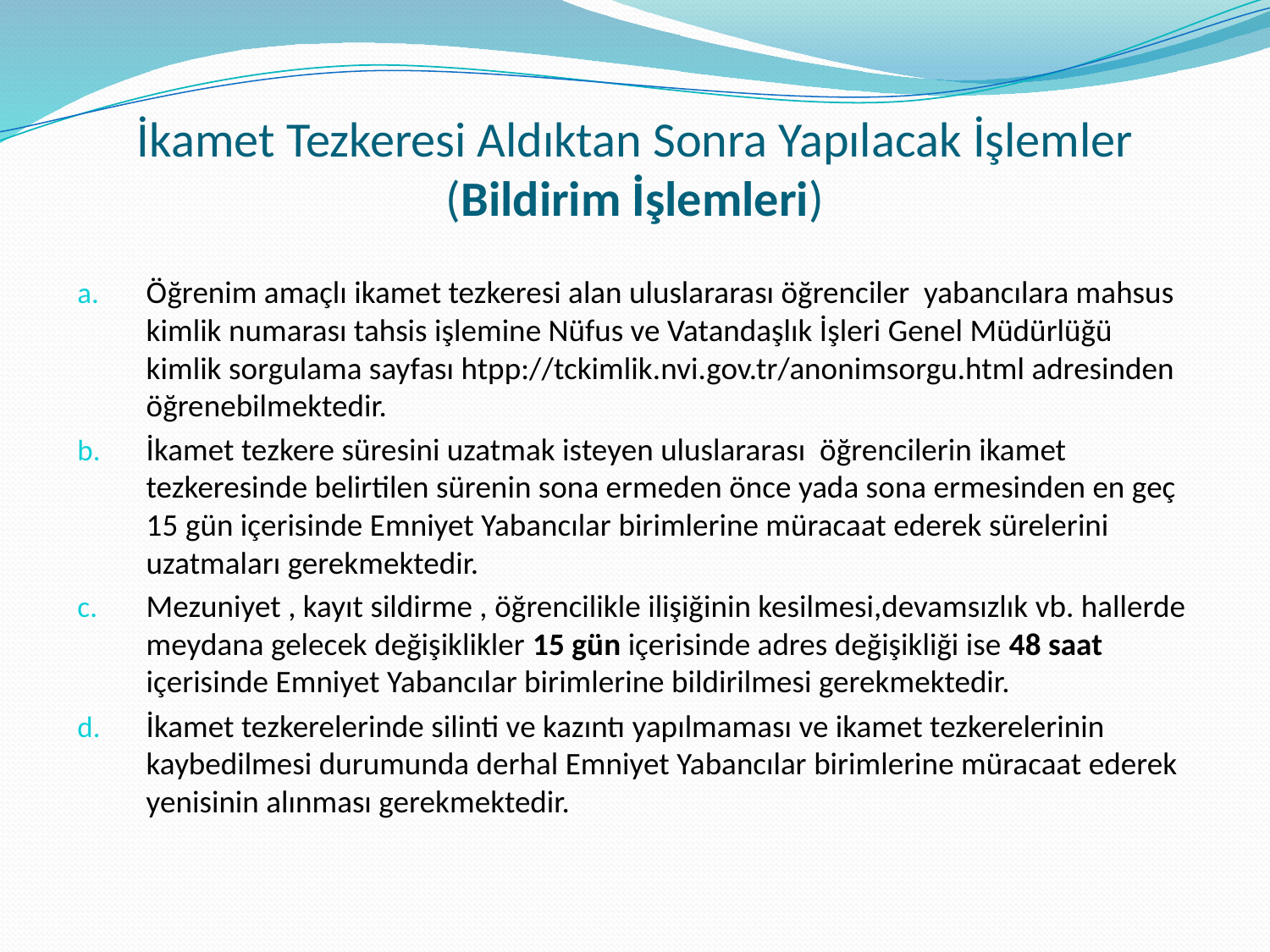

# İkamet Tezkeresi Aldıktan Sonra Yapılacak İşlemler (Bildirim İşlemleri)
Öğrenim amaçlı ikamet tezkeresi alan uluslararası öğrenciler  yabancılara mahsus kimlik numarası tahsis işlemine Nüfus ve Vatandaşlık İşleri Genel Müdürlüğü kimlik sorgulama sayfası htpp://tckimlik.nvi.gov.tr/anonimsorgu.html adresinden öğrenebilmektedir.
İkamet tezkere süresini uzatmak isteyen uluslararası  öğrencilerin ikamet tezkeresinde belirtilen sürenin sona ermeden önce yada sona ermesinden en geç 15 gün içerisinde Emniyet Yabancılar birimlerine müracaat ederek sürelerini uzatmaları gerekmektedir.
Mezuniyet , kayıt sildirme , öğrencilikle ilişiğinin kesilmesi,devamsızlık vb. hallerde meydana gelecek değişiklikler 15 gün içerisinde adres değişikliği ise 48 saat içerisinde Emniyet Yabancılar birimlerine bildirilmesi gerekmektedir.
İkamet tezkerelerinde silinti ve kazıntı yapılmaması ve ikamet tezkerelerinin kaybedilmesi durumunda derhal Emniyet Yabancılar birimlerine müracaat ederek yenisinin alınması gerekmektedir.